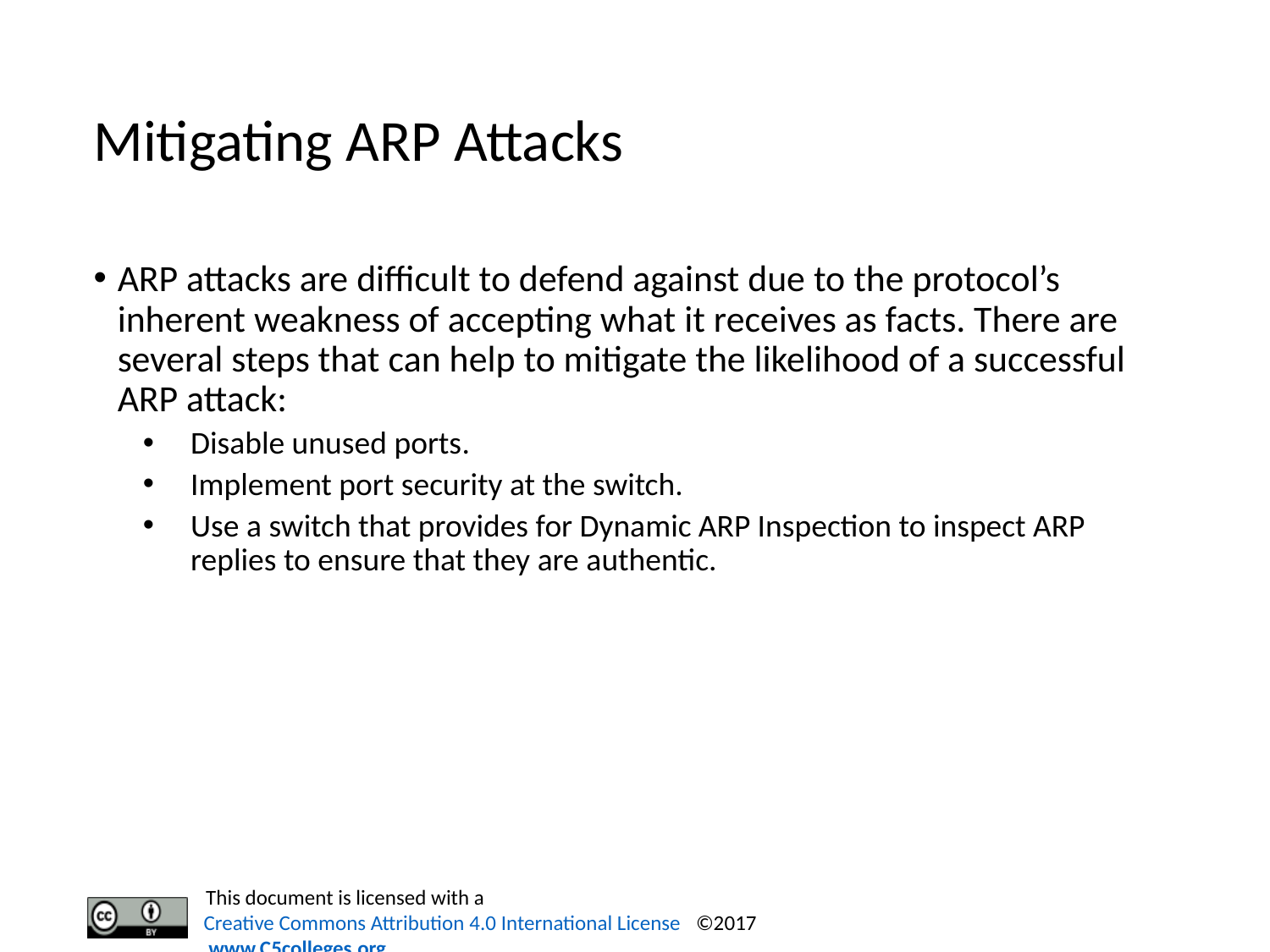

# Mitigating ARP Attacks
ARP attacks are difficult to defend against due to the protocol’s inherent weakness of accepting what it receives as facts. There are several steps that can help to mitigate the likelihood of a successful ARP attack:
Disable unused ports.
Implement port security at the switch.
Use a switch that provides for Dynamic ARP Inspection to inspect ARP replies to ensure that they are authentic.